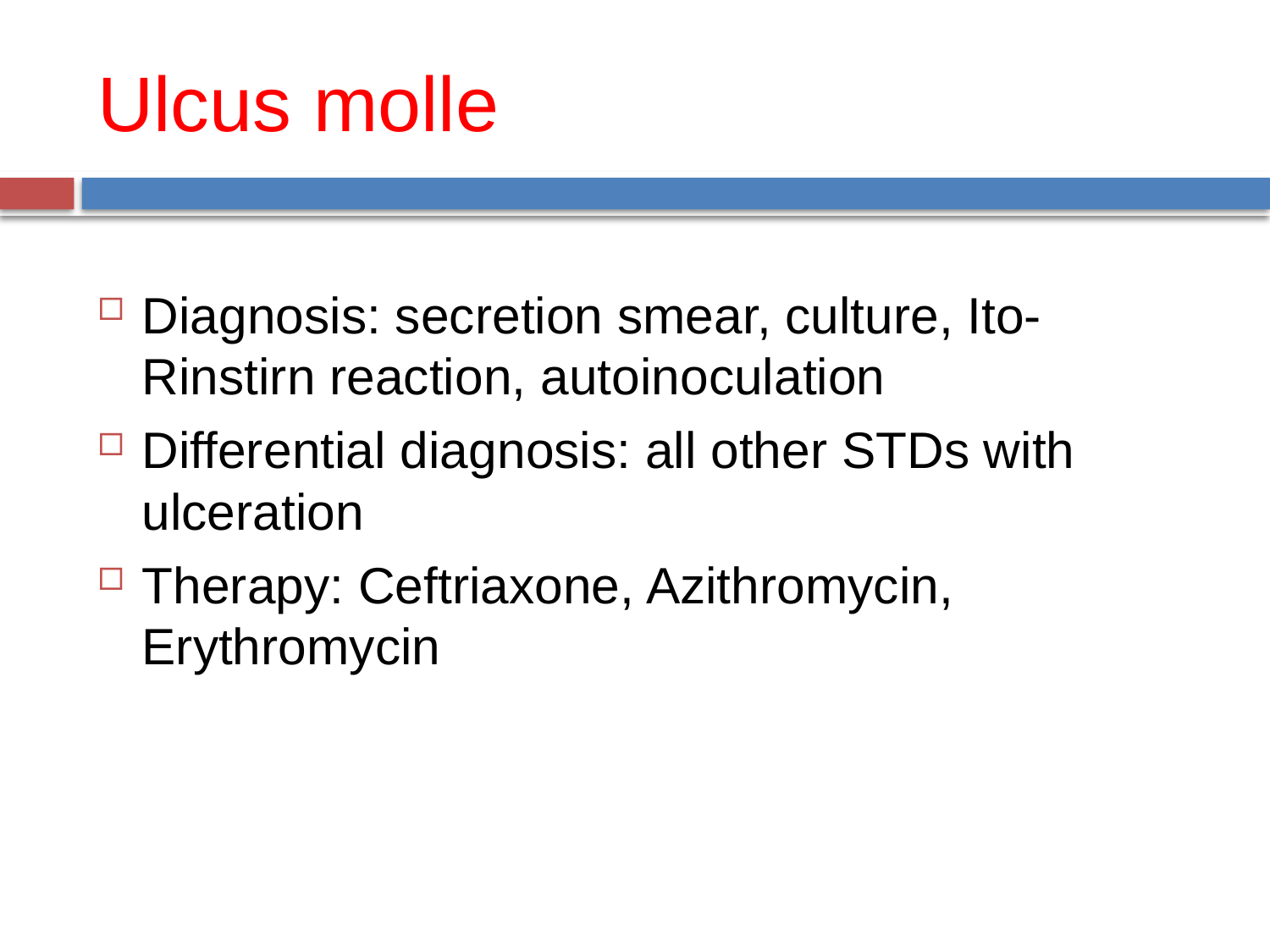

# Ulcus molle
Diagnosis: secretion smear, culture, Ito-Rinstirn reaction, autoinoculation
Differential diagnosis: all other STDs with ulceration
Therapy: Ceftriaxone, Azithromycin, Erythromycin